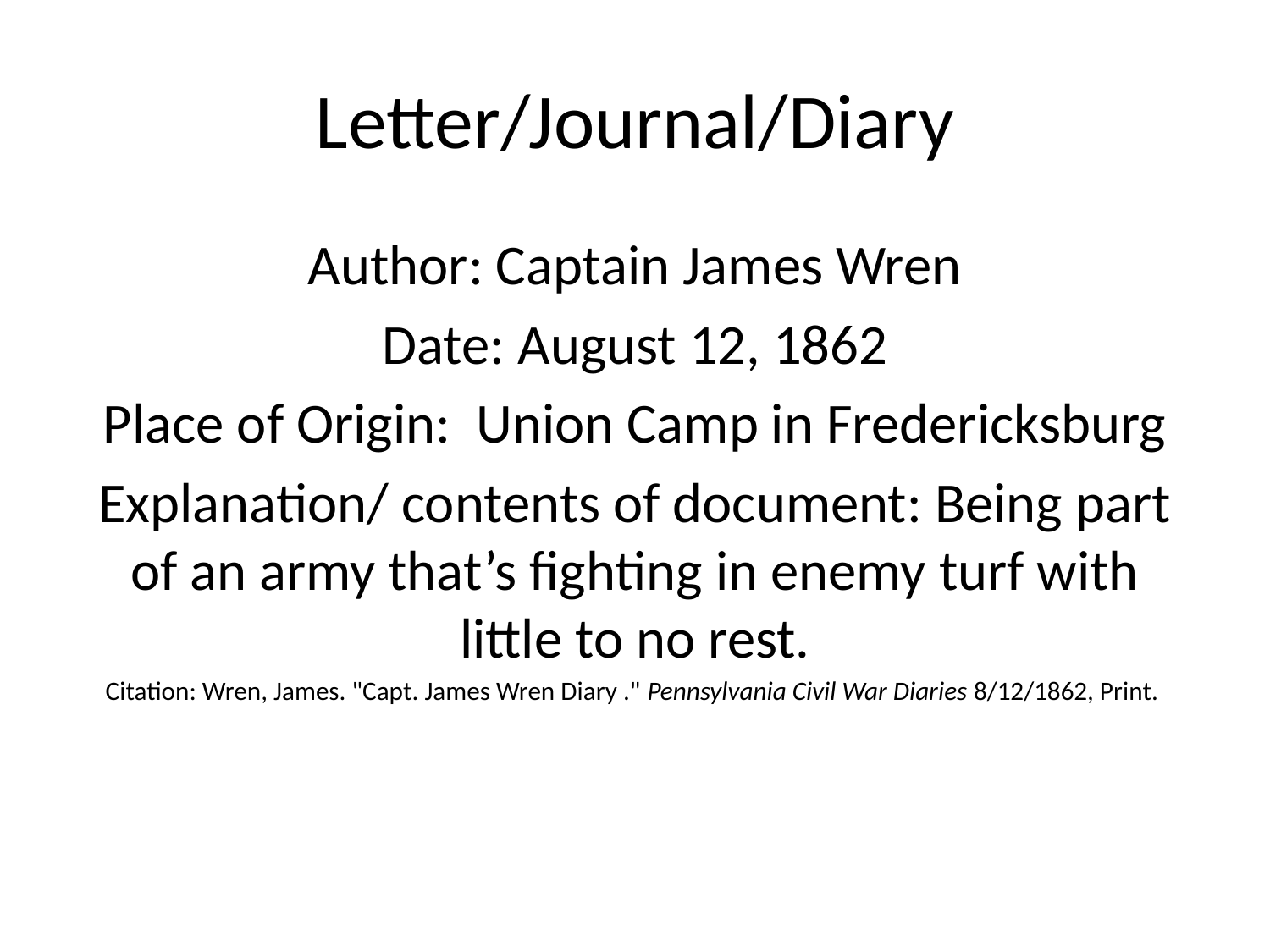

# Letter/Journal/Diary
Author: Captain James Wren
Date: August 12, 1862
Place of Origin:  Union Camp in Fredericksburg
Explanation/ contents of document: Being part of an army that’s fighting in enemy turf with little to no rest.
Citation: Wren, James. "Capt. James Wren Diary ." Pennsylvania Civil War Diaries 8/12/1862, Print.